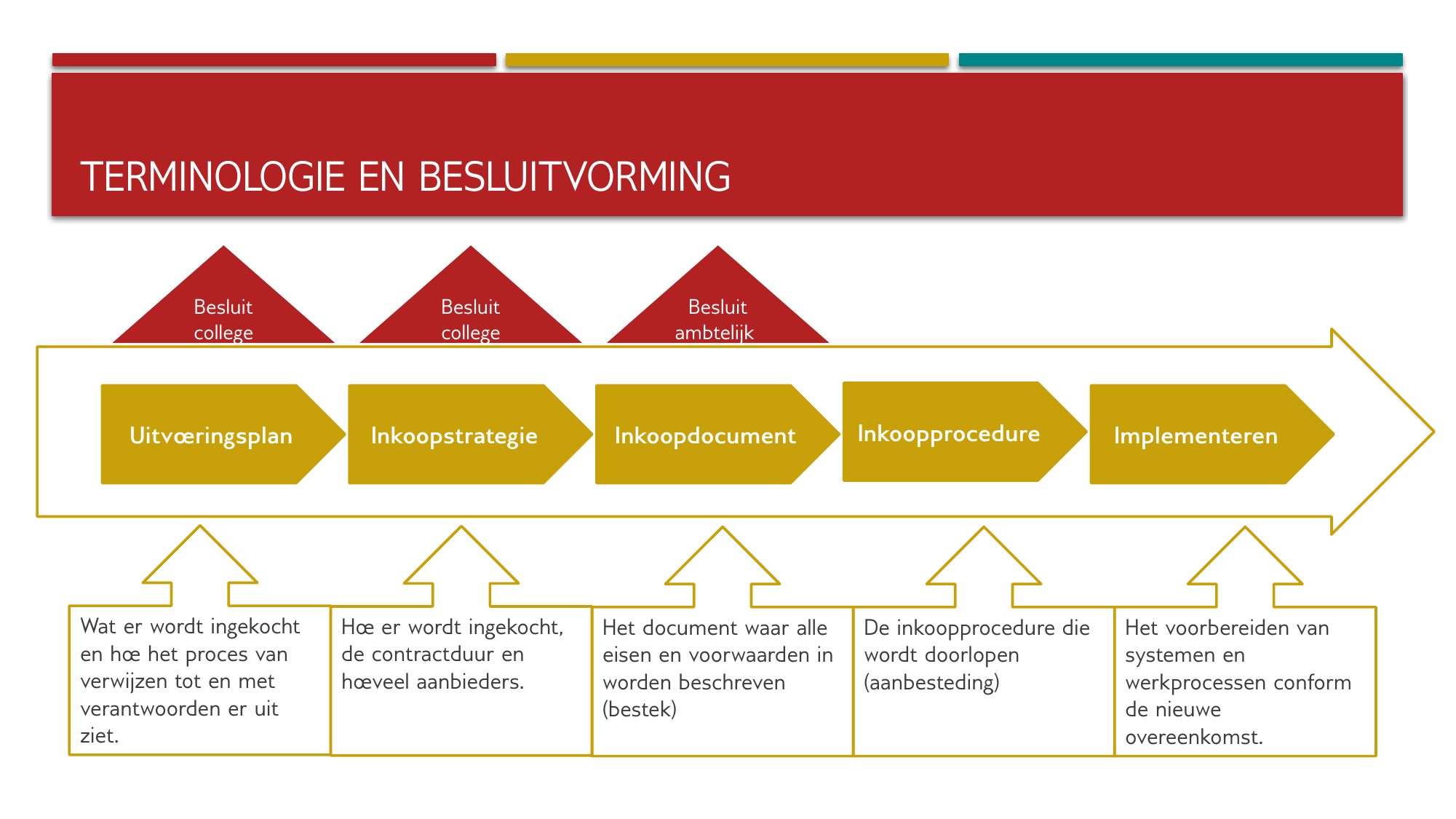

# Terminologie en besluitvorming
Besluit college
Besluit ambtelijk
Besluit college

Inkoopprocedure
Implementeren
Inkoopstrategie
Inkoopdocument
Uitvoeringsplan
Wat er wordt ingekocht en hoe het proces van verwijzen tot en met verantwoorden er uit ziet.
Hoe er wordt ingekocht, de contractduur en hoeveel aanbieders.
Het document waar alle eisen en voorwaarden in worden beschreven (bestek)
De inkoopprocedure die wordt doorlopen (aanbesteding)
Het voorbereiden van systemen en werkprocessen conform de nieuwe overeenkomst.